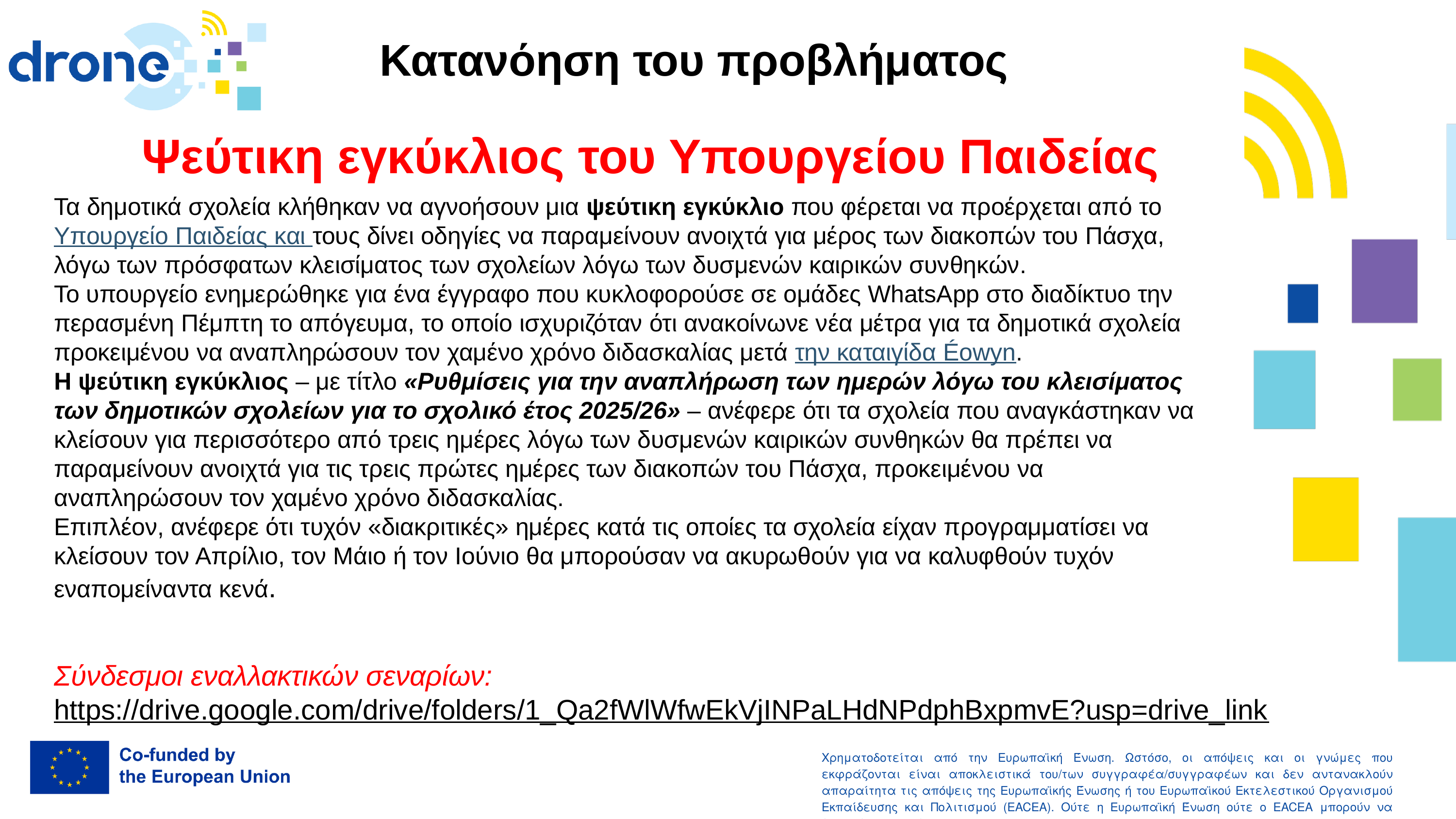

Κατανόηση του προβλήματος
Ψεύτικη εγκύκλιος του Υπουργείου Παιδείας
.
02.
Τα δημοτικά σχολεία κλήθηκαν να αγνοήσουν μια ψεύτικη εγκύκλιο που φέρεται να προέρχεται από το Υπουργείο Παιδείας και τους δίνει οδηγίες να παραμείνουν ανοιχτά για μέρος των διακοπών του Πάσχα, λόγω των πρόσφατων κλεισίματος των σχολείων λόγω των δυσμενών καιρικών συνθηκών.
Το υπουργείο ενημερώθηκε για ένα έγγραφο που κυκλοφορούσε σε ομάδες WhatsApp στο διαδίκτυο την περασμένη Πέμπτη το απόγευμα, το οποίο ισχυριζόταν ότι ανακοίνωνε νέα μέτρα για τα δημοτικά σχολεία προκειμένου να αναπληρώσουν τον χαμένο χρόνο διδασκαλίας μετά την καταιγίδα Éowyn.
Η ψεύτικη εγκύκλιος – με τίτλο «Ρυθμίσεις για την αναπλήρωση των ημερών λόγω του κλεισίματος των δημοτικών σχολείων για το σχολικό έτος 2025/26» – ανέφερε ότι τα σχολεία που αναγκάστηκαν να κλείσουν για περισσότερο από τρεις ημέρες λόγω των δυσμενών καιρικών συνθηκών θα πρέπει να παραμείνουν ανοιχτά για τις τρεις πρώτες ημέρες των διακοπών του Πάσχα, προκειμένου να αναπληρώσουν τον χαμένο χρόνο διδασκαλίας.
Επιπλέον, ανέφερε ότι τυχόν «διακριτικές» ημέρες κατά τις οποίες τα σχολεία είχαν προγραμματίσει να κλείσουν τον Απρίλιο, τον Μάιο ή τον Ιούνιο θα μπορούσαν να ακυρωθούν για να καλυφθούν τυχόν εναπομείναντα κενά.
03.
04.
Σύνδεσμοι εναλλακτικών σεναρίων:
https://drive.google.com/drive/folders/1_Qa2fWlWfwEkVjINPaLHdNPdphBxpmvE?usp=drive_link

Χρηματοδοτείται από την Ευρωπαϊκή Ένωση. Ωστόσο, οι απόψεις και οι γνώμες που εκφράζονται είναι αποκλειστικά του/των συγγραφέα/συγγραφέων και δεν αντανακλούν απαραίτητα τις απόψεις της Ευρωπαϊκής Ένωσης ή του Ευρωπαϊκού Εκτελεστικού Οργανισμού Εκπαίδευσης και Πολιτισμού (EACEA). Ούτε η Ευρωπαϊκή Ένωση ούτε ο EACEA μπορούν να θεωρηθούν υπεύθυνοι για αυτές.